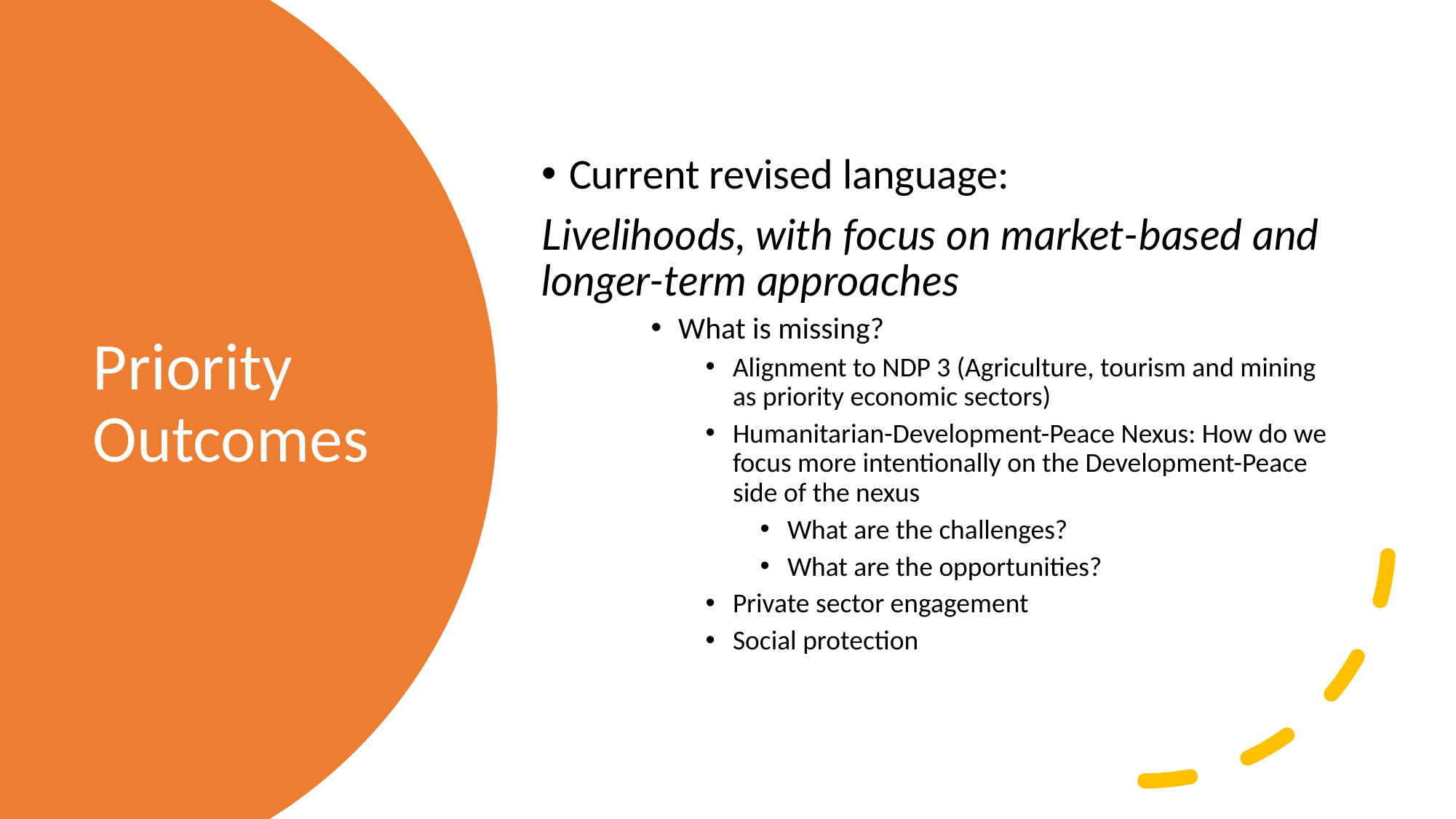

Current revised language:
Livelihoods, with focus on market-based and longer-term approaches
What is missing?
Alignment to NDP 3 (Agriculture, tourism and mining as priority economic sectors)
Humanitarian-Development-Peace Nexus: How do we focus more intentionally on the Development-Peace side of the nexus
What are the challenges?
What are the opportunities?
Private sector engagement
Social protection
# Priority Outcomes